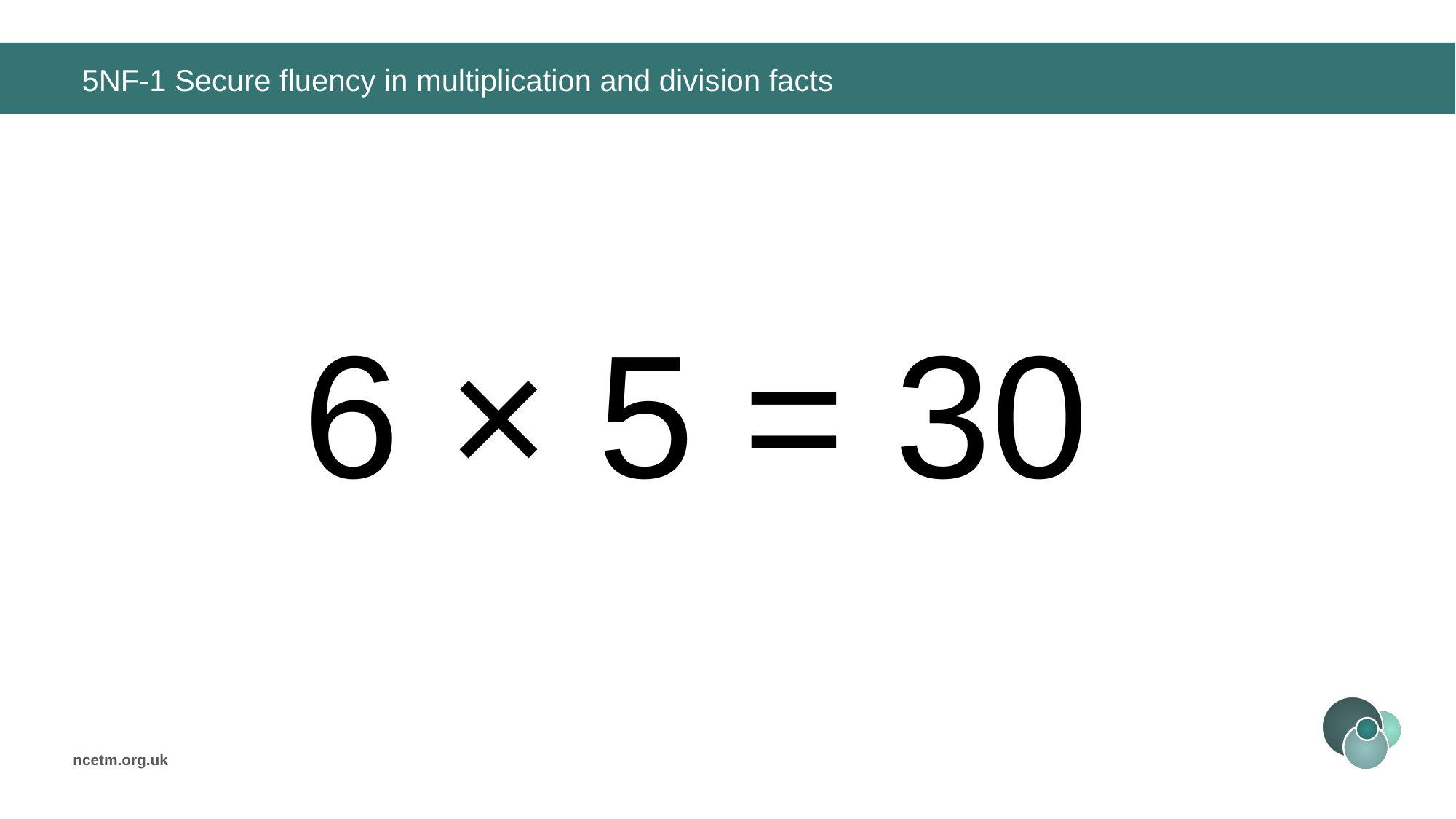

# 5NF-1 Secure fluency in multiplication and division facts
6 × 5 =
30